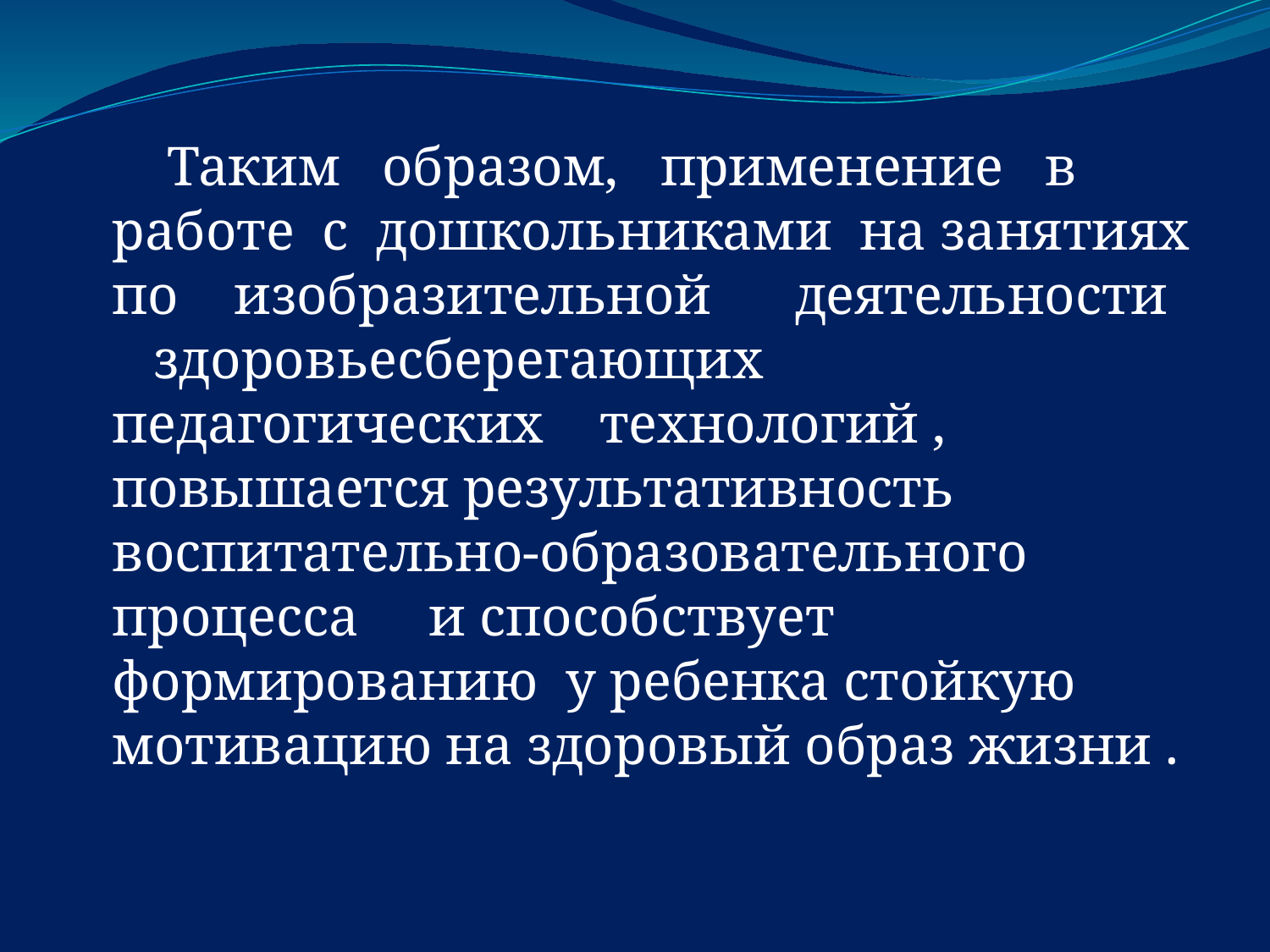

Таким   образом,   применение   в     работе  с  дошкольниками  на занятиях по    изобразительной      деятельности     здоровьесберегающих   педагогических    технологий ,    повышается результативность      воспитательно-образовательного     процесса     и способствует   формированию  у ребенка стойкую мотивацию на здоровый образ жизни .